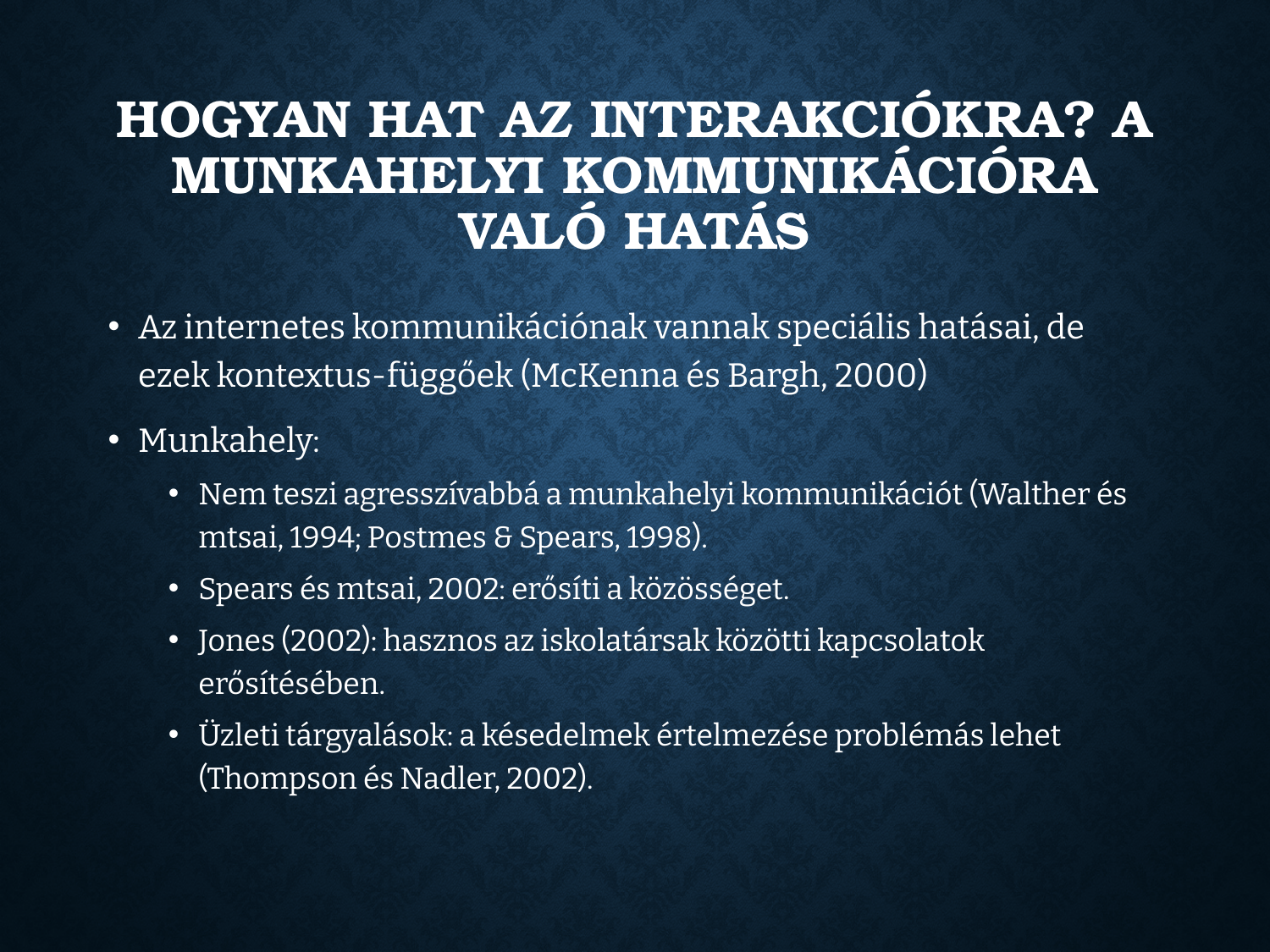

# Hogyan hat az interakciókra? A munkahelyi kommunikációra való hatás
Az internetes kommunikációnak vannak speciális hatásai, de ezek kontextus-függőek (McKenna és Bargh, 2000)
Munkahely:
Nem teszi agresszívabbá a munkahelyi kommunikációt (Walther és mtsai, 1994; Postmes & Spears, 1998).
Spears és mtsai, 2002: erősíti a közösséget.
Jones (2002): hasznos az iskolatársak közötti kapcsolatok erősítésében.
Üzleti tárgyalások: a késedelmek értelmezése problémás lehet (Thompson és Nadler, 2002).